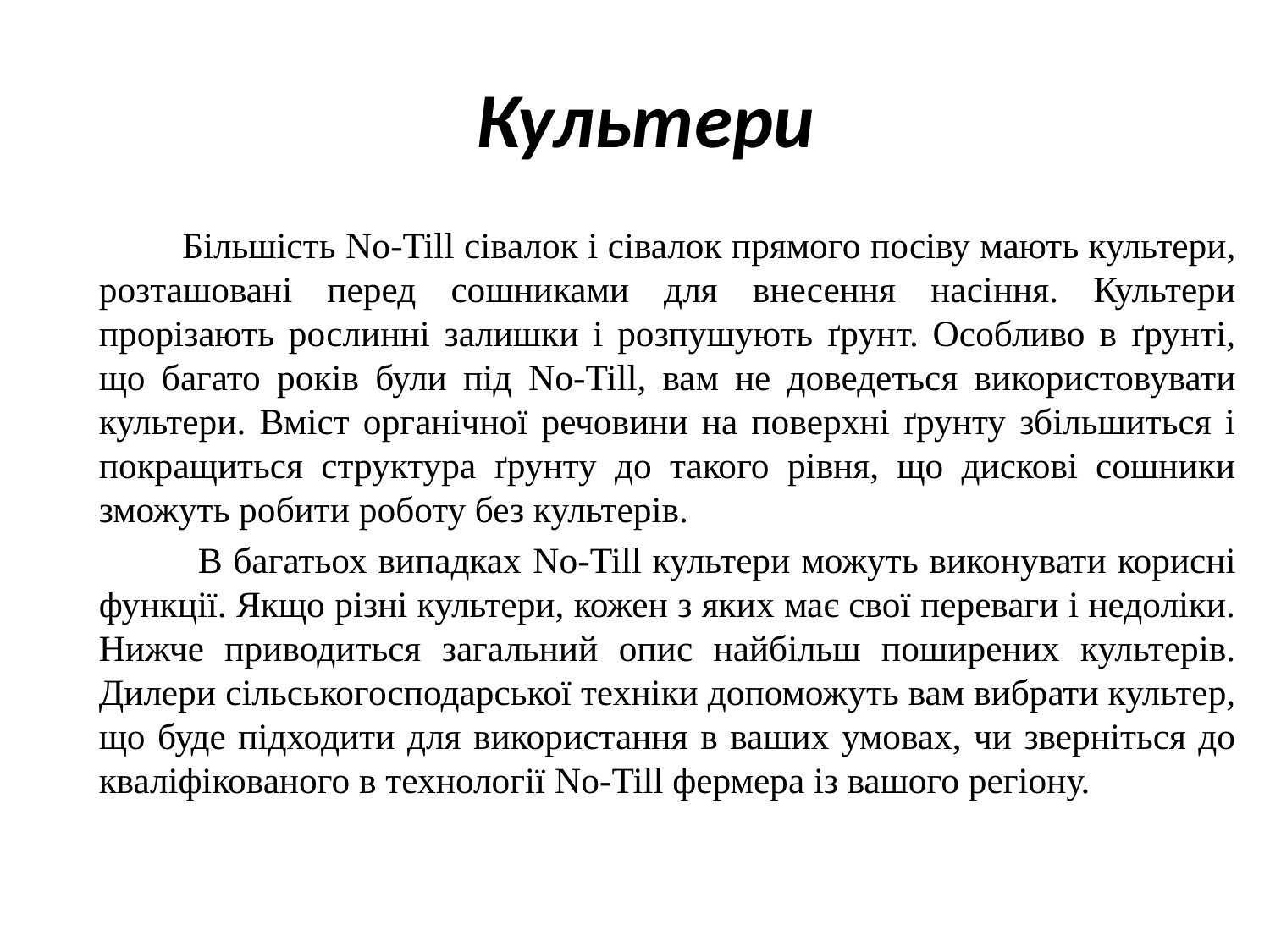

Культери
             Більшість No-Till сівалок і сівалок прямого посіву мають культери, розташовані перед сошниками для внесення насіння. Культери прорізають рослинні залишки і розпушують ґрунт. Особливо в ґрунті, що багато років були під No-Till, вам не доведеться використовувати культери. Вміст органічної речовини на поверхні ґрунту збільшиться і покращиться структура ґрунту до такого рівня, що дискові сошники зможуть робити роботу без культерів.
             В багатьох випадках No-Till культери можуть виконувати корисні функції. Якщо різні культери, кожен з яких має свої переваги і недоліки. Нижче приводиться загальний опис найбільш поширених культерів. Дилери сільськогосподарської техніки допоможуть вам вибрати культер, що буде підходити для використання в ваших умовах, чи зверніться до кваліфікованого в технології No-Till фермера із вашого регіону.